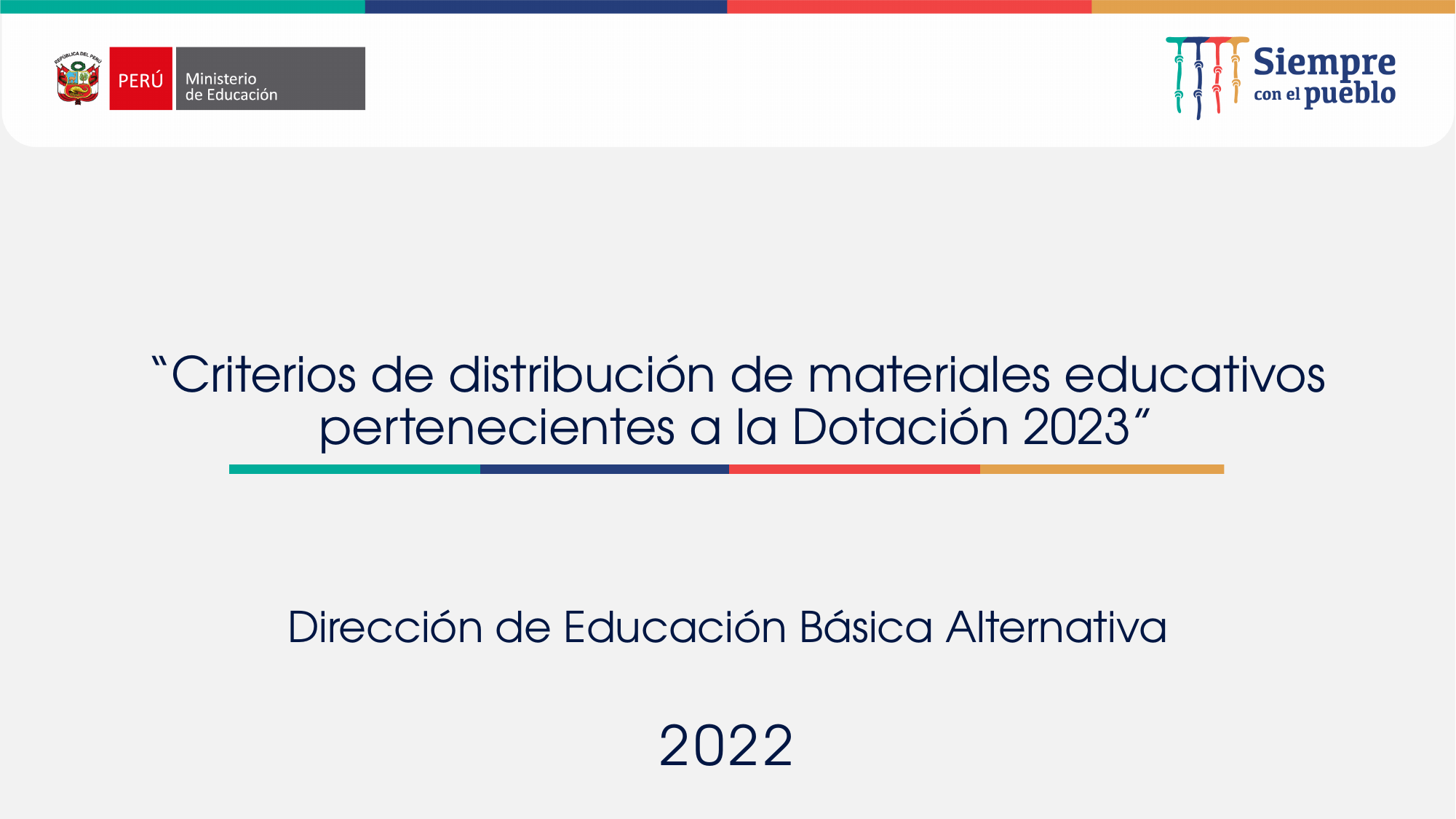

# “Criterios de distribución de materiales educativos pertenecientes a la Dotación 2023”
Dirección de Educación Básica Alternativa